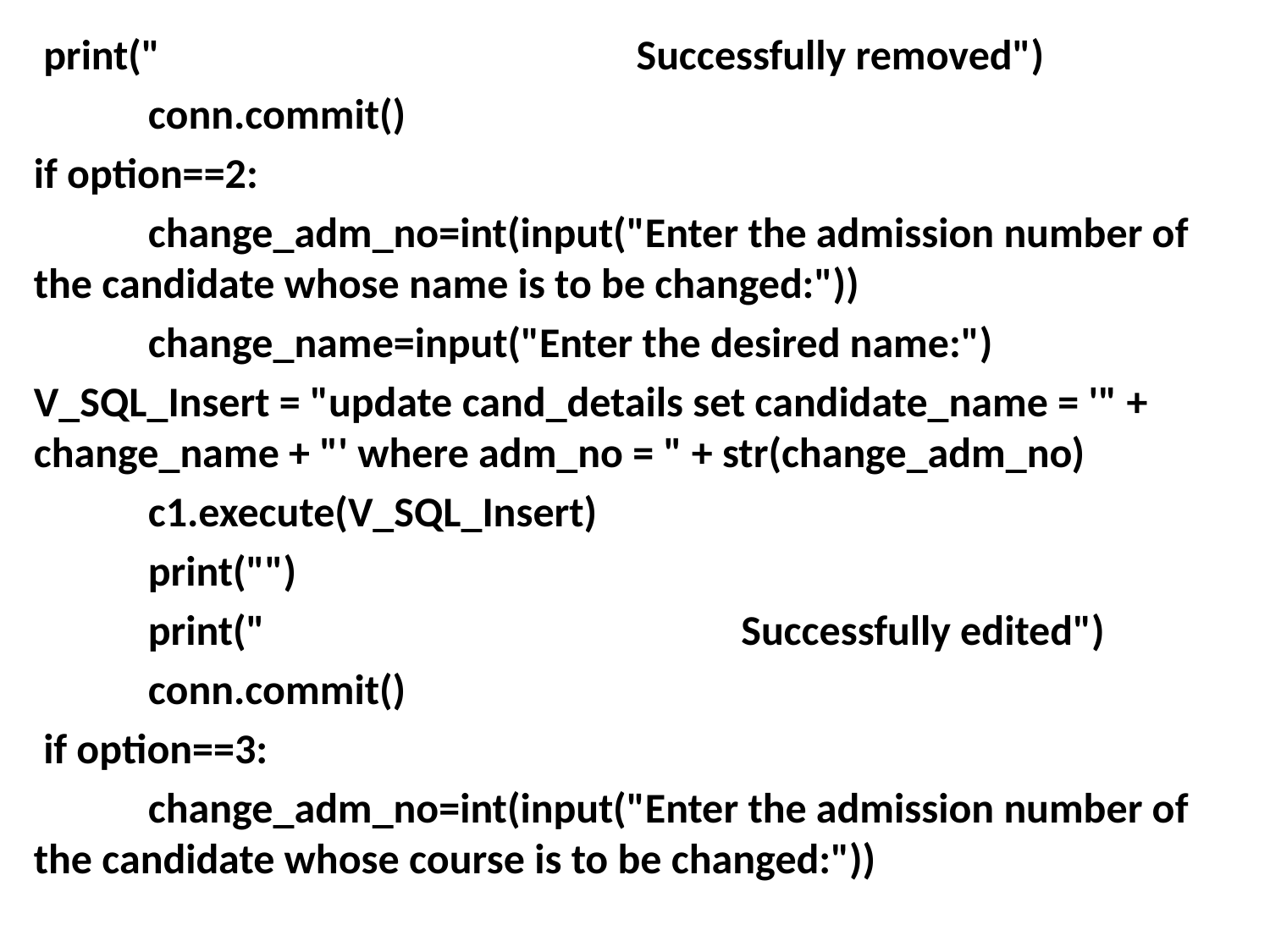

print("                                                  Successfully removed")
            conn.commit()
if option==2:
            change_adm_no=int(input("Enter the admission number of the candidate whose name is to be changed:"))
            change_name=input("Enter the desired name:")
V_SQL_Insert = "update cand_details set candidate_name = '" + change_name + "' where adm_no = " + str(change_adm_no)
            c1.execute(V_SQL_Insert)
            print("")
            print("                                                  Successfully edited")
            conn.commit()
 if option==3:
            change_adm_no=int(input("Enter the admission number of the candidate whose course is to be changed:"))